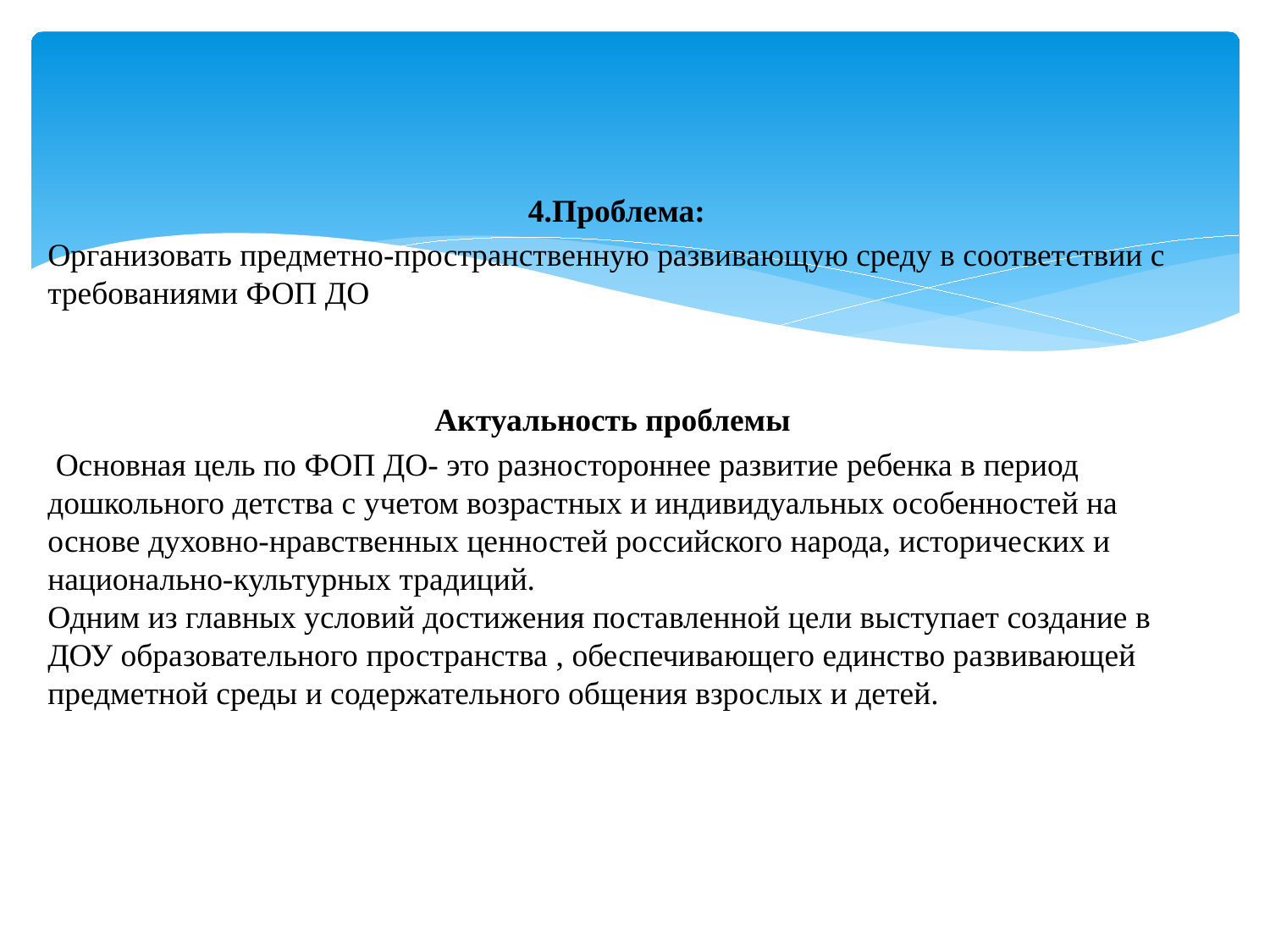

4.Проблема:
Организовать предметно-пространственную развивающую среду в соответствии с требованиями ФОП ДО

Актуальность проблемы
 Основная цель по ФОП ДО- это разностороннее развитие ребенка в период дошкольного детства с учетом возрастных и индивидуальных особенностей на основе духовно-нравственных ценностей российского народа, исторических и национально-культурных традиций.
Одним из главных условий достижения поставленной цели выступает создание в ДОУ образовательного пространства , обеспечивающего единство развивающей предметной среды и содержательного общения взрослых и детей.